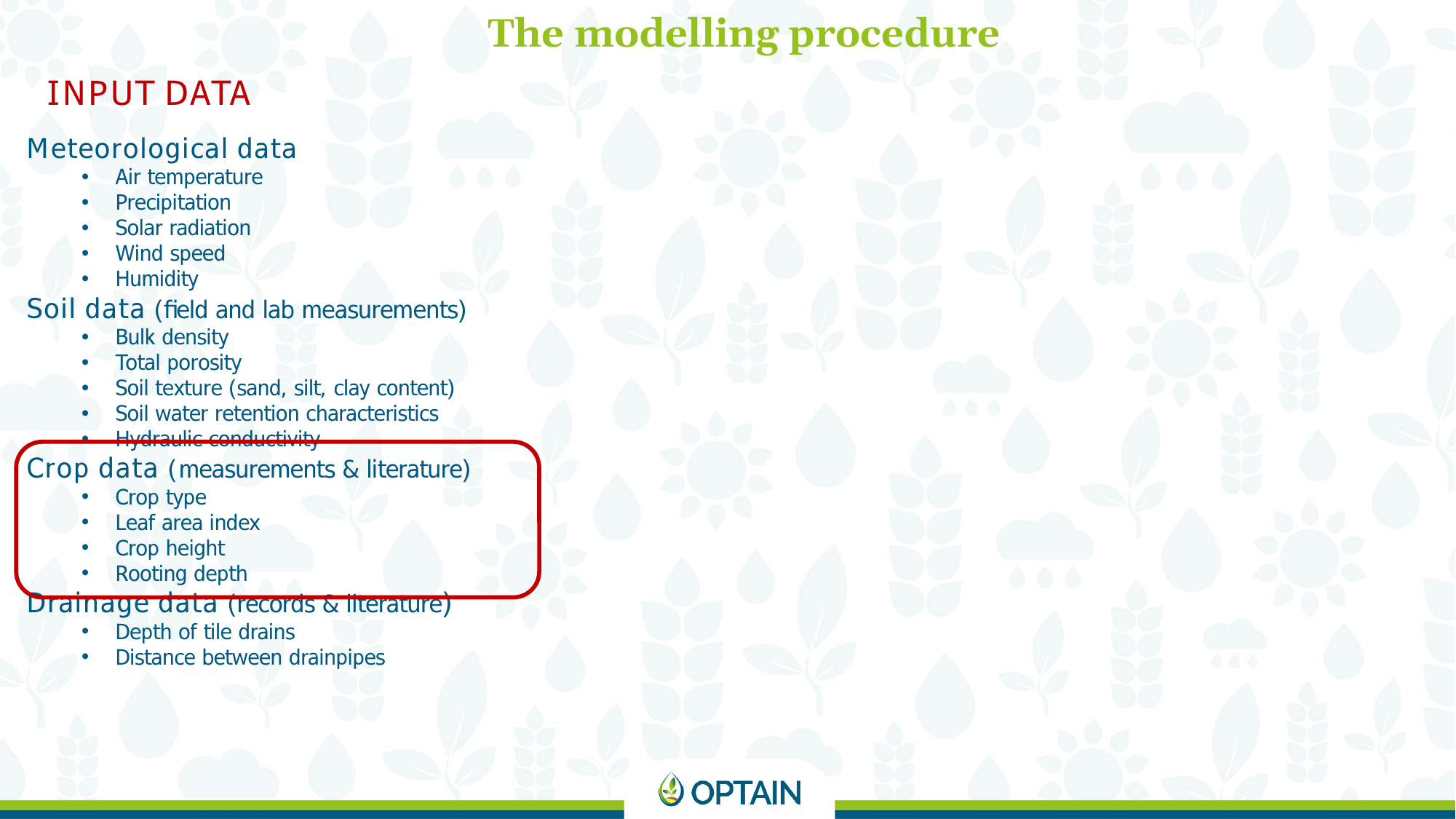

The modelling procedure
INPUT DATA
Meteorological data
Air temperature
Precipitation
Solar radiation
Wind speed
Humidity
Soil data (field and lab measurements)
Bulk density
Total porosity
Soil texture (sand, silt, clay content)
Soil water retention characteristics
Hydraulic conductivity
Crop data (measurements & literature)
Crop type
Leaf area index
Crop height
Rooting depth
Drainage data (records & literature)
Depth of tile drains
Distance between drainpipes